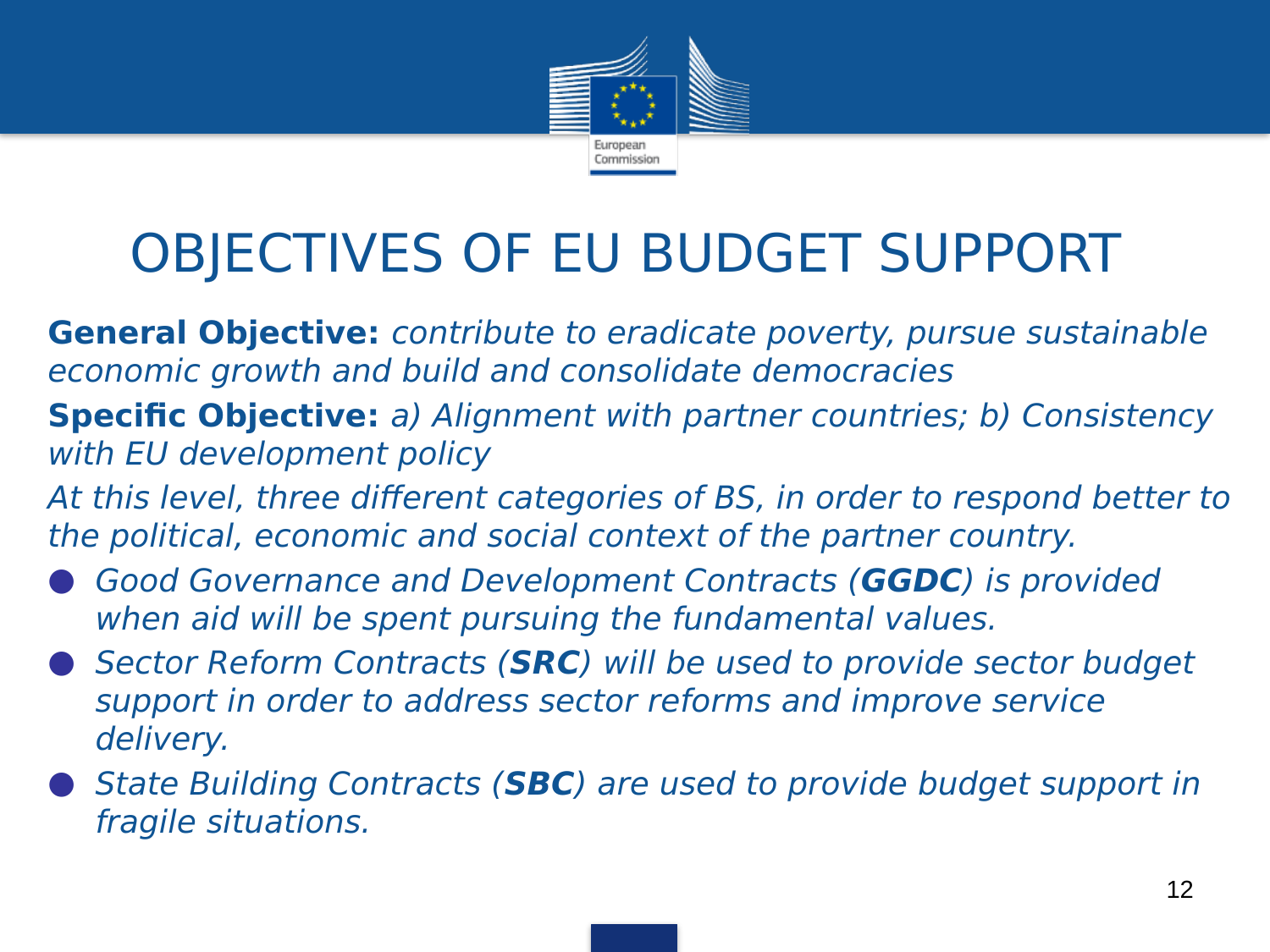

# OBJECTIVES OF EU BUDGET SUPPORT
General Objective: contribute to eradicate poverty, pursue sustainable economic growth and build and consolidate democracies
Specific Objective: a) Alignment with partner countries; b) Consistency with EU development policy
At this level, three different categories of BS, in order to respond better to the political, economic and social context of the partner country.
Good Governance and Development Contracts (GGDC) is provided when aid will be spent pursuing the fundamental values.
Sector Reform Contracts (SRC) will be used to provide sector budget support in order to address sector reforms and improve service delivery.
State Building Contracts (SBC) are used to provide budget support in fragile situations.

12